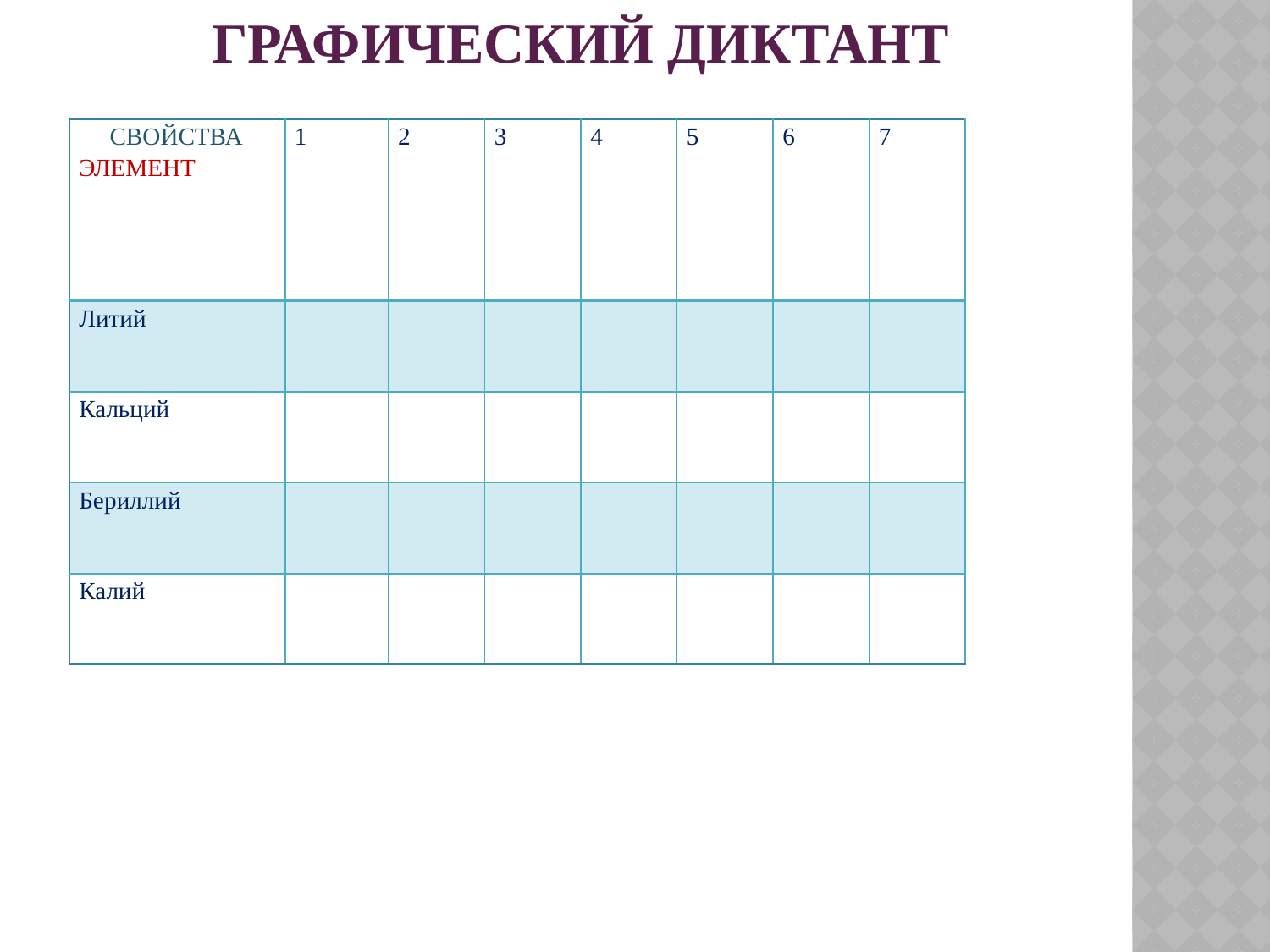

ГРАФИЧЕСКИЙ ДИКТАНТ
| СВОЙСТВА ЭЛЕМЕНТ | 1 | 2 | 3 | 4 | 5 | 6 | 7 |
| --- | --- | --- | --- | --- | --- | --- | --- |
| Литий |  |  |  |  |  |  |  |
| Кальций |  |  |  |  |  |  |  |
| Бериллий |  |  |  |  |  |  |  |
| Калий |  |  |  |  |  |  |  |